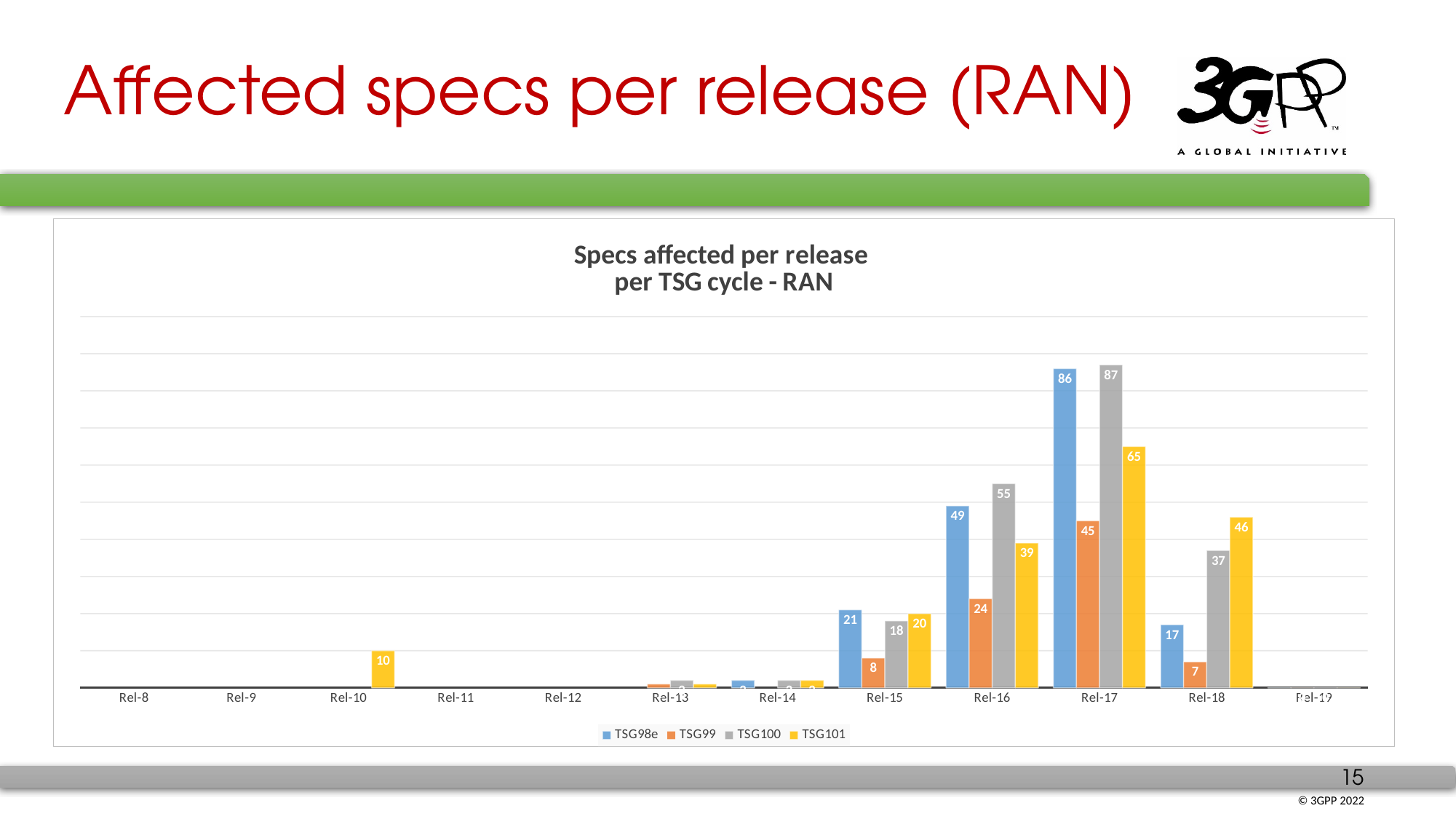

# Affected specs per release (RAN)

### Chart: Specs affected per release per TSG cycle - RAN

| Category | TSG98e | TSG99 | TSG100 | TSG101 |
|---|---|---|---|---|
| Rel-8 | None | None | None | None |
| Rel-9 | None | None | None | None |
| Rel-10 | None | None | None | 10.0 |
| Rel-11 | None | None | None | None |
| Rel-12 | None | None | None | None |
| Rel-13 | None | 1.0 | 2.0 | 1.0 |
| Rel-14 | 2.0 | None | 2.0 | 2.0 |
| Rel-15 | 21.0 | 8.0 | 18.0 | 20.0 |
| Rel-16 | 49.0 | 24.0 | 55.0 | 39.0 |
| Rel-17 | 86.0 | 45.0 | 87.0 | 65.0 |
| Rel-18 | 17.0 | 7.0 | 37.0 | 46.0 |
| Rel-19 | 0.0 | 0.0 | 0.0 | 0.0 |